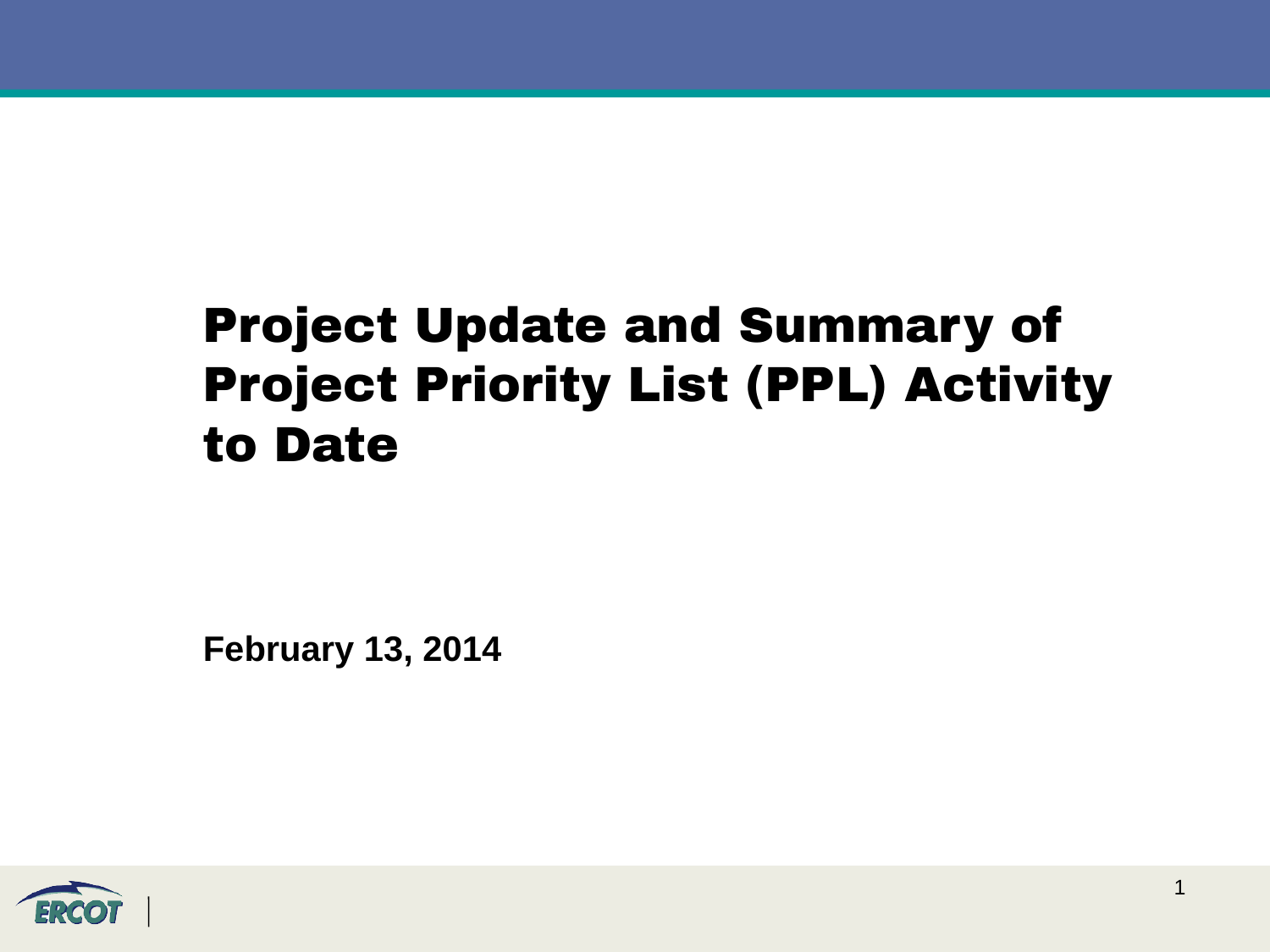

Project Update and Summary of Project Priority List (PPL) Activity to Date

February 13, 2014